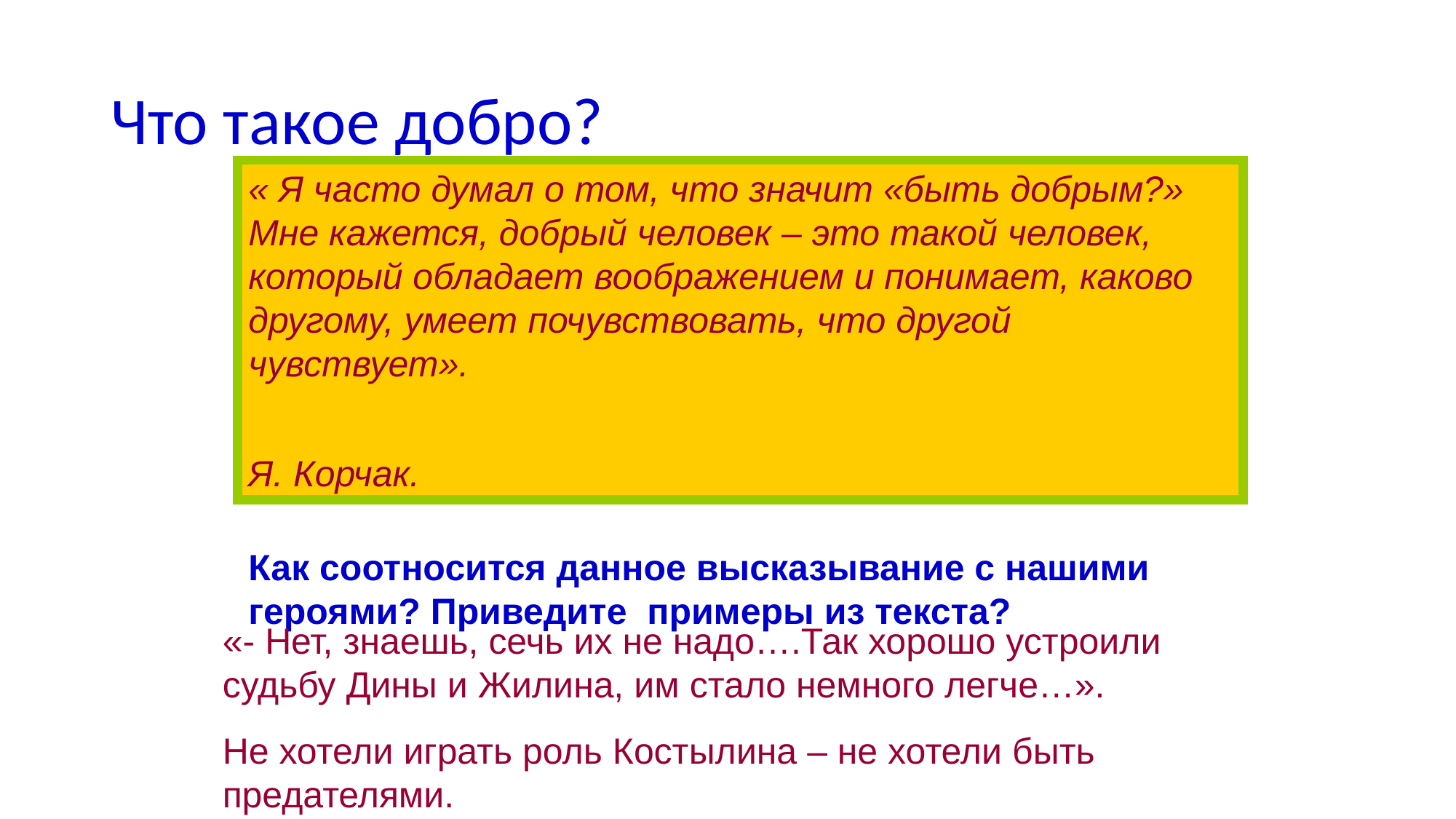

# Что такое добро?
« Я часто думал о том, что значит «быть добрым?» Мне кажется, добрый человек – это такой человек, который обладает воображением и понимает, каково другому, умеет почувствовать, что другой чувствует».
                                                                                                Я. Корчак.

Как соотносится данное высказывание с нашими героями? Приведите  примеры из текста?
«- Нет, знаешь, сечь их не надо….Так хорошо устроили судьбу Дины и Жилина, им стало немного легче…».
Не хотели играть роль Костылина – не хотели быть предателями.